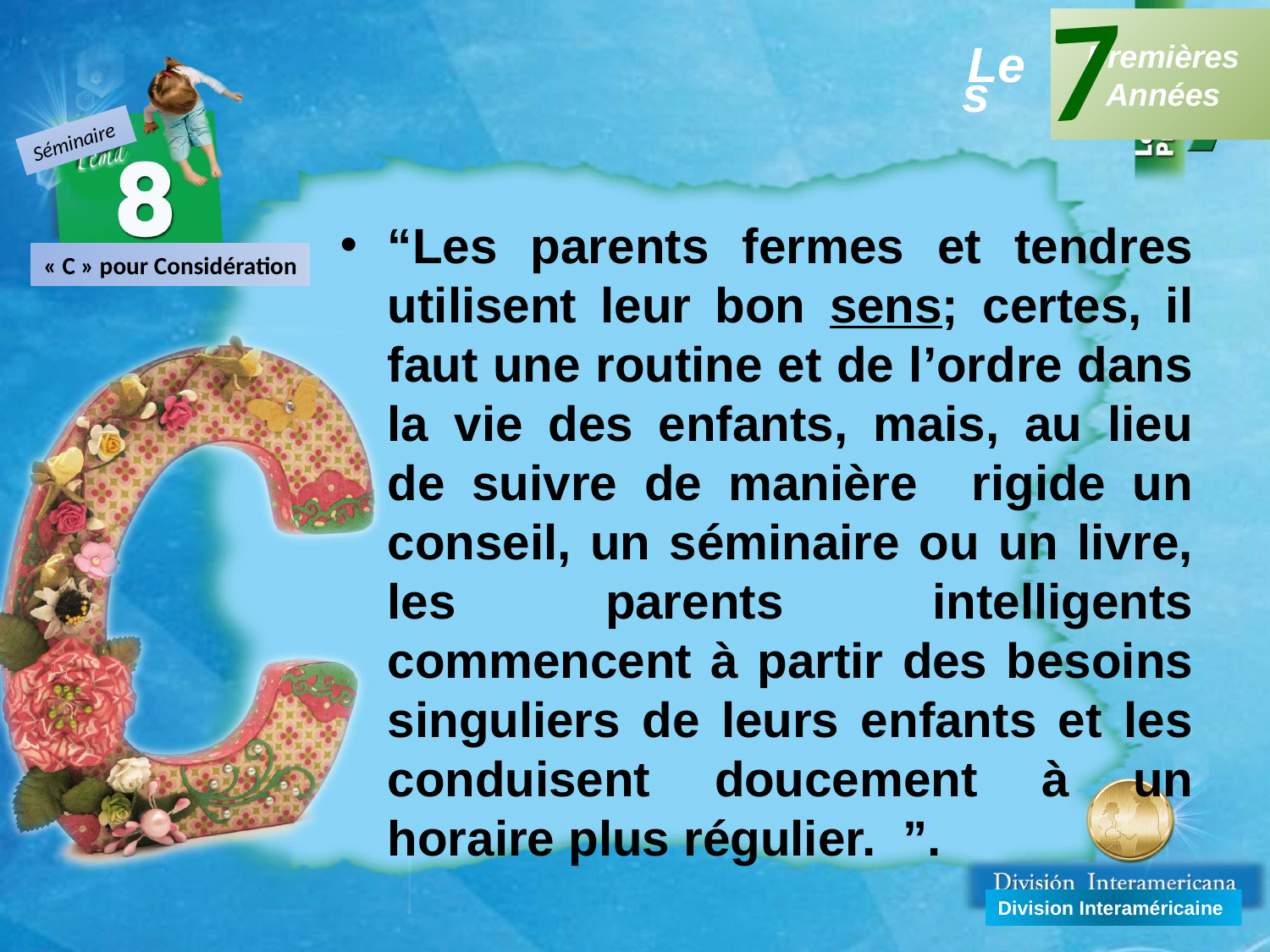

7
Premières
Années
Les
Séminaire
“Les parents fermes et tendres utilisent leur bon sens; certes, il faut une routine et de l’ordre dans la vie des enfants, mais, au lieu de suivre de manière  rigide un conseil, un séminaire ou un livre, les parents intelligents commencent à partir des besoins singuliers de leurs enfants et les conduisent doucement à un horaire plus régulier.  ”.

« C » pour Considération
Division Interaméricaine